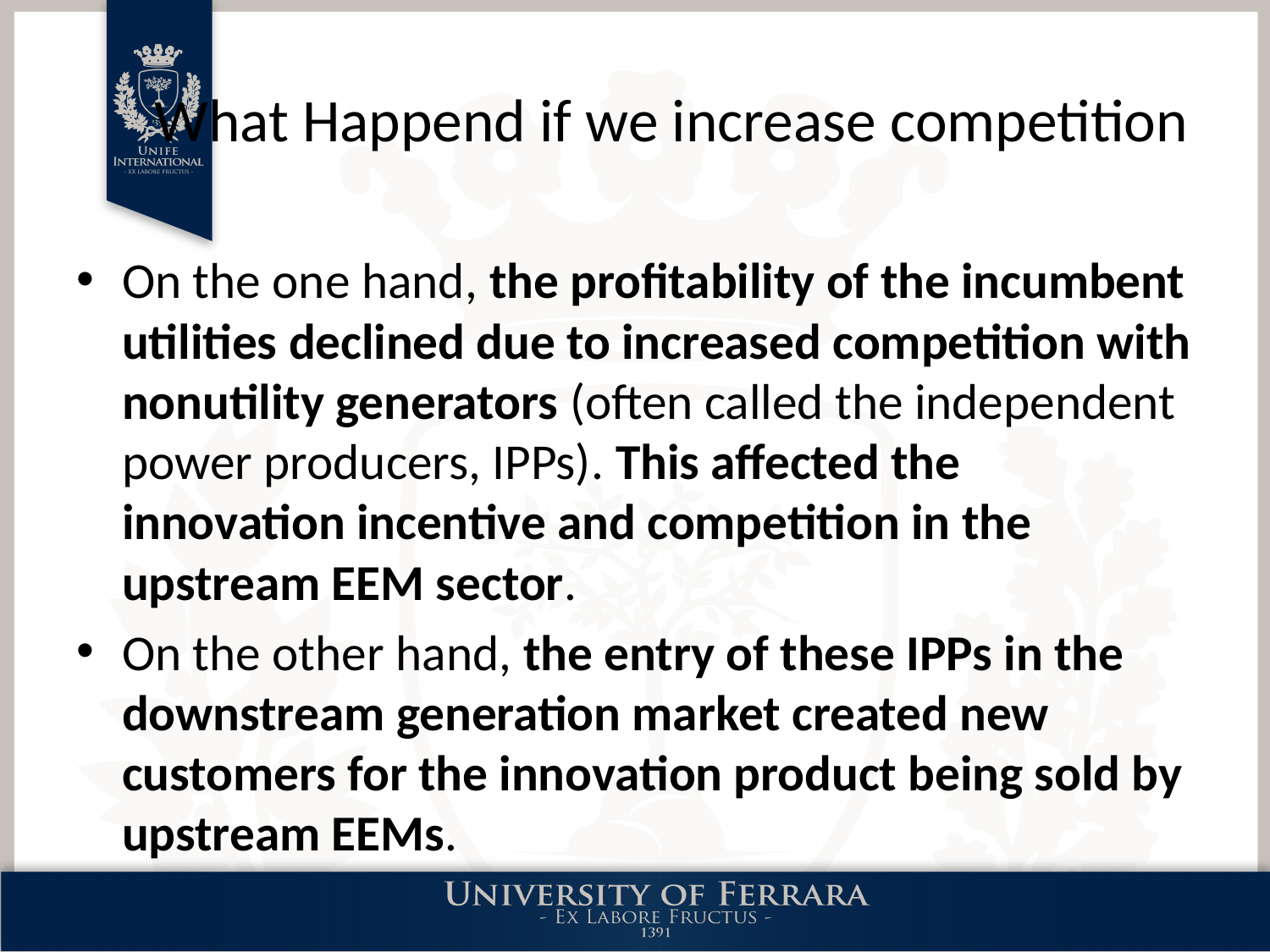

# What Happend if we increase competition
On the one hand, the profitability of the incumbent utilities declined due to increased competition with nonutility generators (often called the independent power producers, IPPs). This affected the innovation incentive and competition in the upstream EEM sector.
On the other hand, the entry of these IPPs in the downstream generation market created new customers for the innovation product being sold by upstream EEMs.